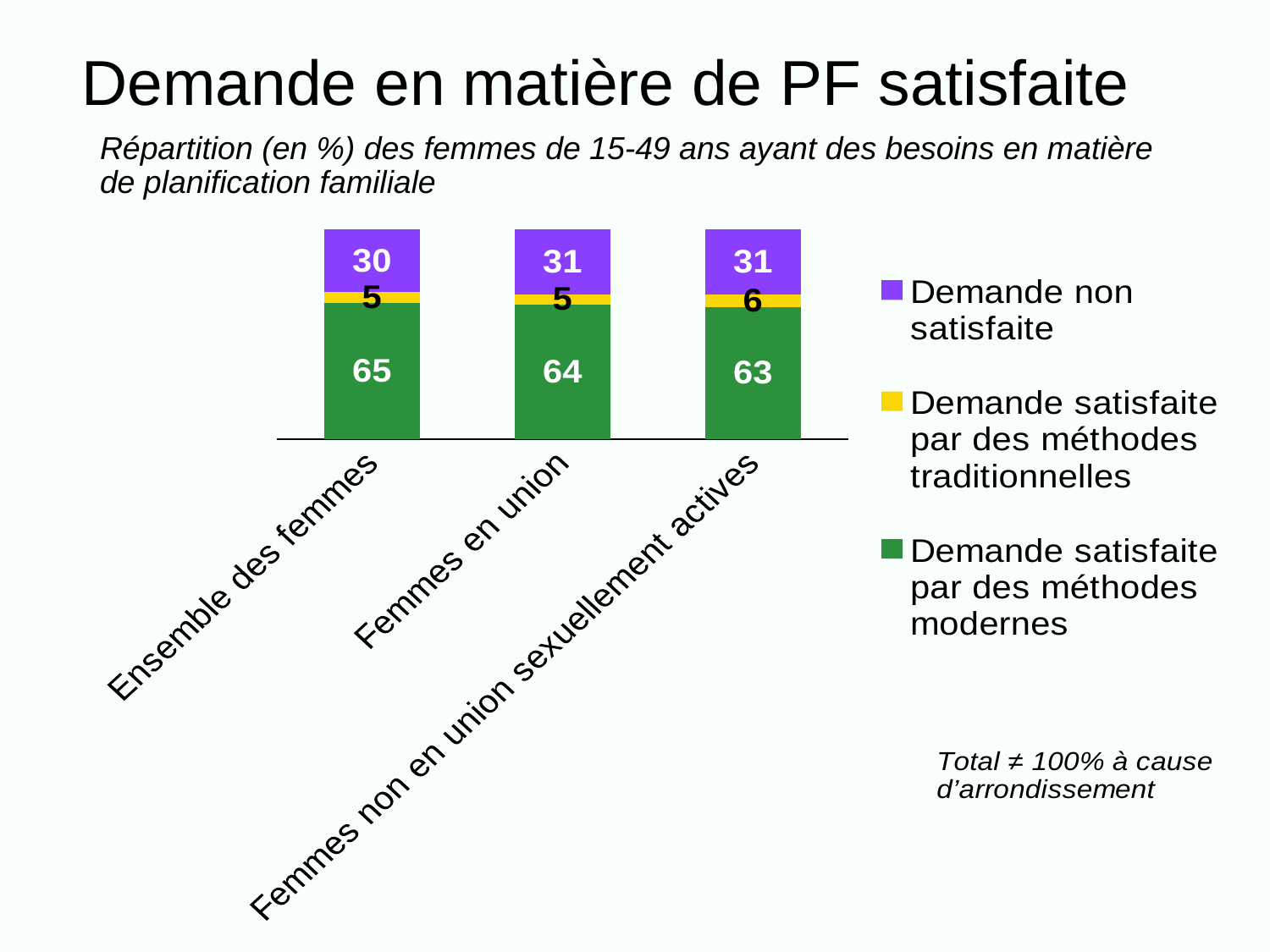

# Demande en matière de PF satisfaite
Répartition (en %) des femmes de 15-49 ans ayant des besoins en matière de planification familiale

### Chart

| Category | Demande satisfaite par des méthodes modernes | Demande satisfaite par des méthodes traditionnelles | Demande non satisfaite |
|---|---|---|---|
| Ensemble des femmes | 65.0 | 5.0 | 30.0 |
| Femmes en union | 64.0 | 5.0 | 31.0 |
| Femmes non en union sexuellement actives | 63.0 | 6.0 | 31.0 |